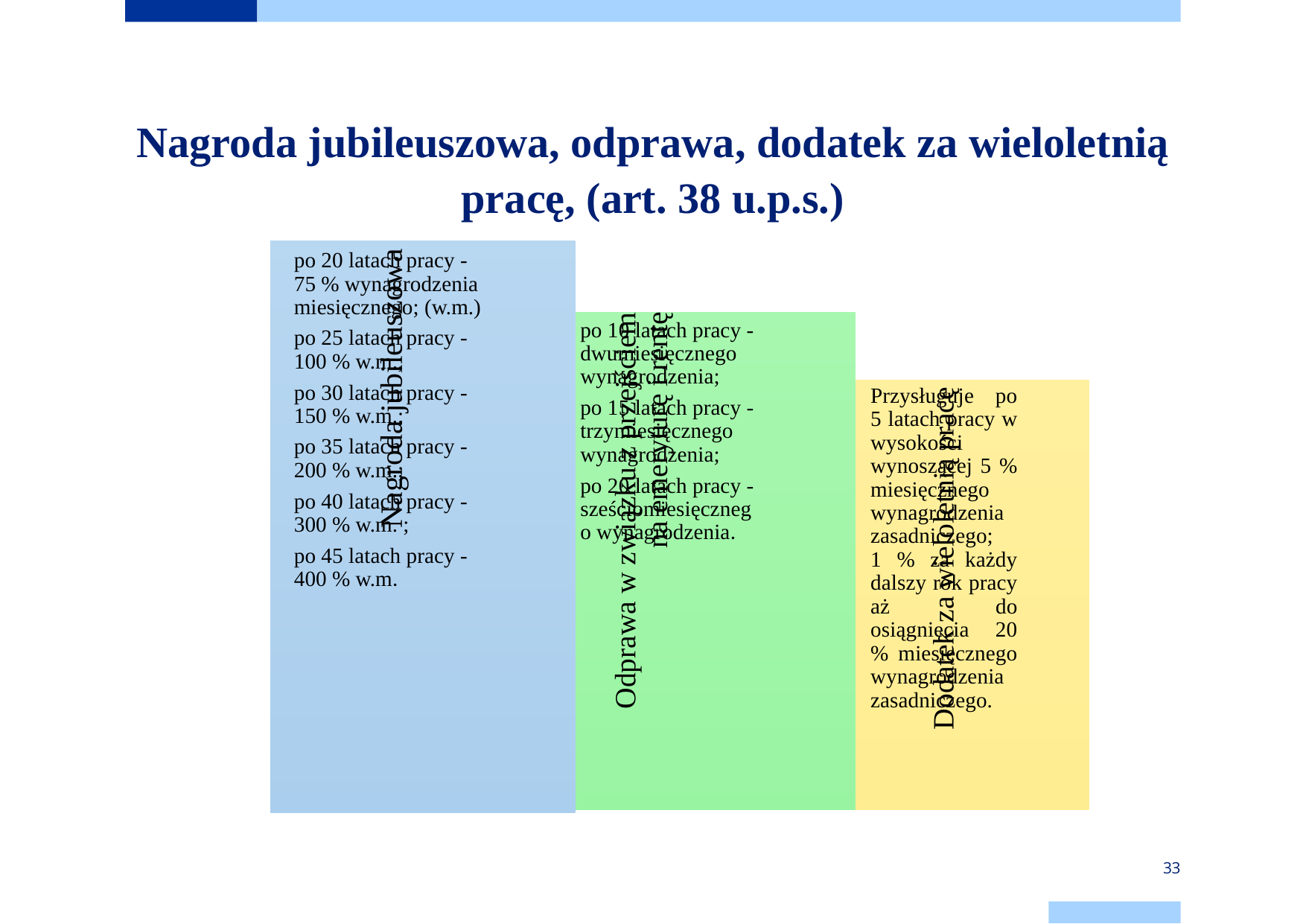

# Nagroda jubileuszowa, odprawa, dodatek za wieloletnią pracę, (art. 38 u.p.s.)
Dodatek za wieloletnią pracę
Odprawa w związku z przejściem na emeryturę i rentę
Nagroda jubileuszowa
po 20 latach pracy - 75 % wynagrodzenia miesięcznego; (w.m.)
po 25 latach pracy - 100 % w.m.;
po 30 latach pracy - 150 % w.m.;
po 35 latach pracy - 200 % w.m.;
po 40 latach pracy - 300 % w.m. ;
po 45 latach pracy - 400 % w.m.

po 10 latach pracy - dwumiesięcznego wynagrodzenia;
po 15 latach pracy - trzymiesięcznego wynagrodzenia;
po 20 latach pracy - sześciomiesięcznego wynagrodzenia.
Przysługuje po 5 latach pracy w wysokości wynoszącej 5 % miesięcznego wynagrodzenia zasadniczego;   1 % za każdy dalszy rok pracy aż do osiągnięcia 20 % miesięcznego wynagrodzenia zasadniczego.

33